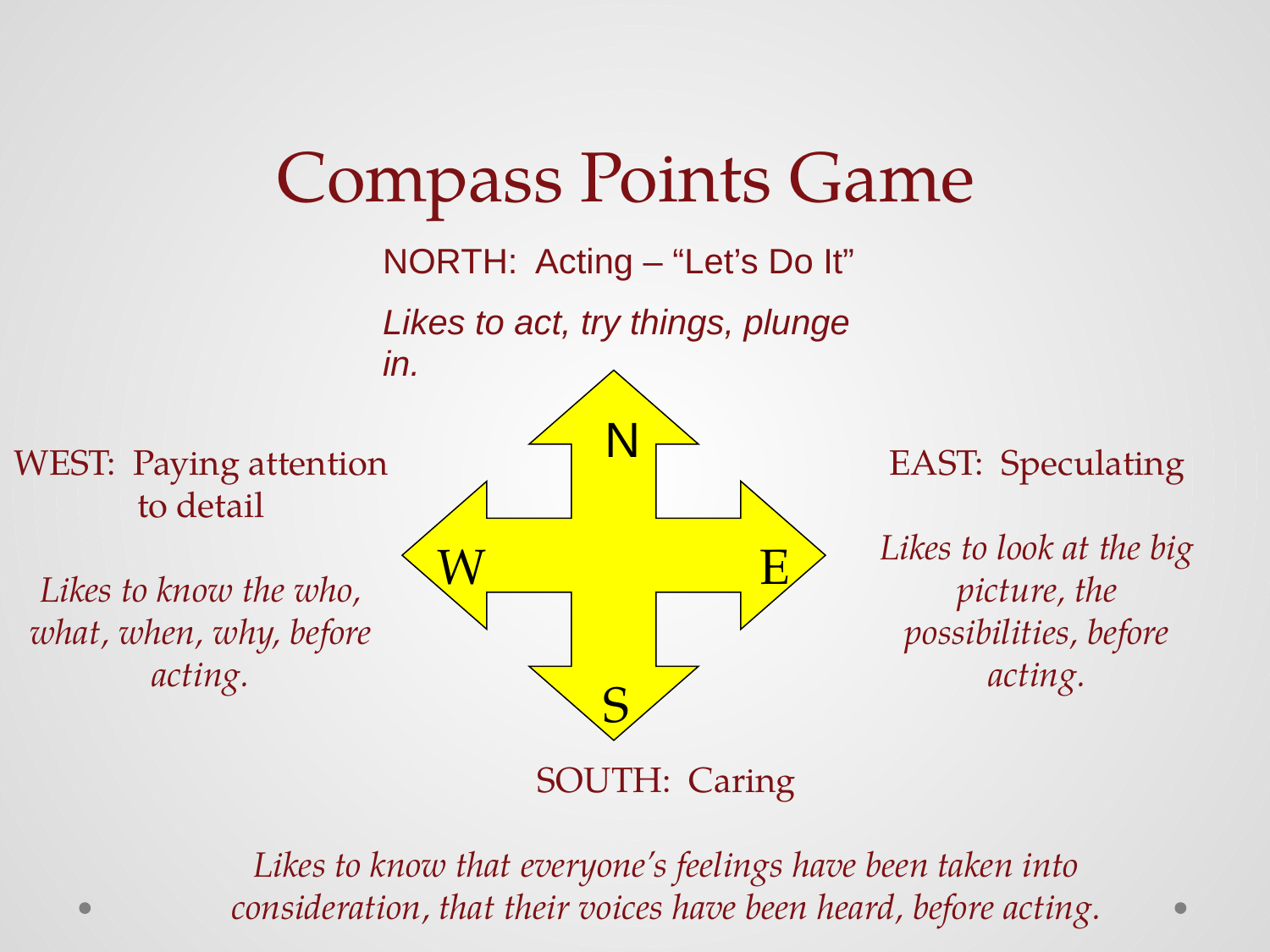

# Compass Points Game

NORTH:  Acting – “Let’s Do It”
Likes to act, try things, plunge in.

N
W
E
S
WEST:  Paying attention to detail

Likes to know the who, what, when, why, before acting.
EAST:  Speculating

Likes to look at the big picture, the possibilities, before acting.
SOUTH:  Caring

Likes to know that everyone’s feelings have been taken into consideration, that their voices have been heard, before acting.